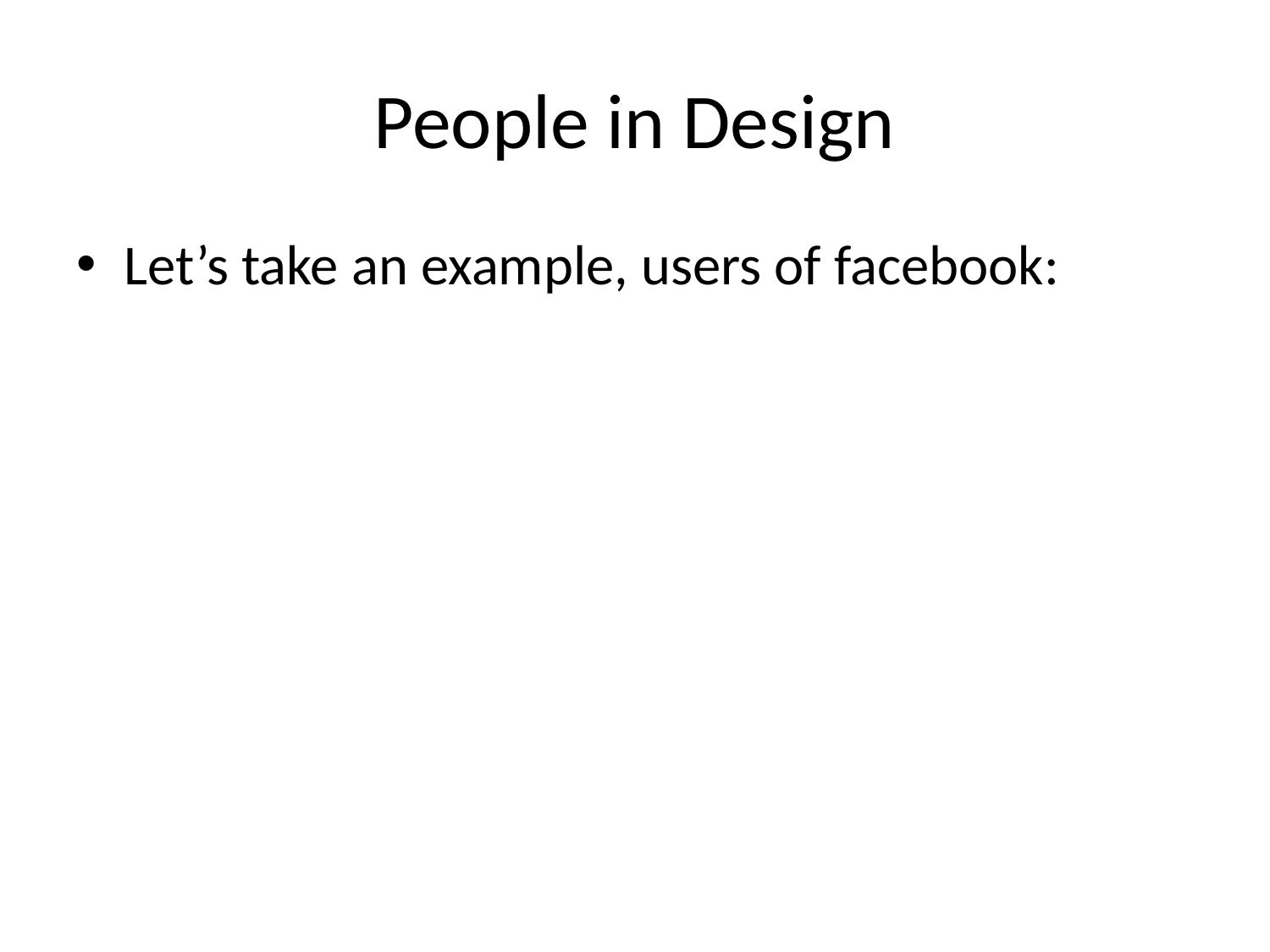

# People in Design
Let’s take an example, users of facebook: